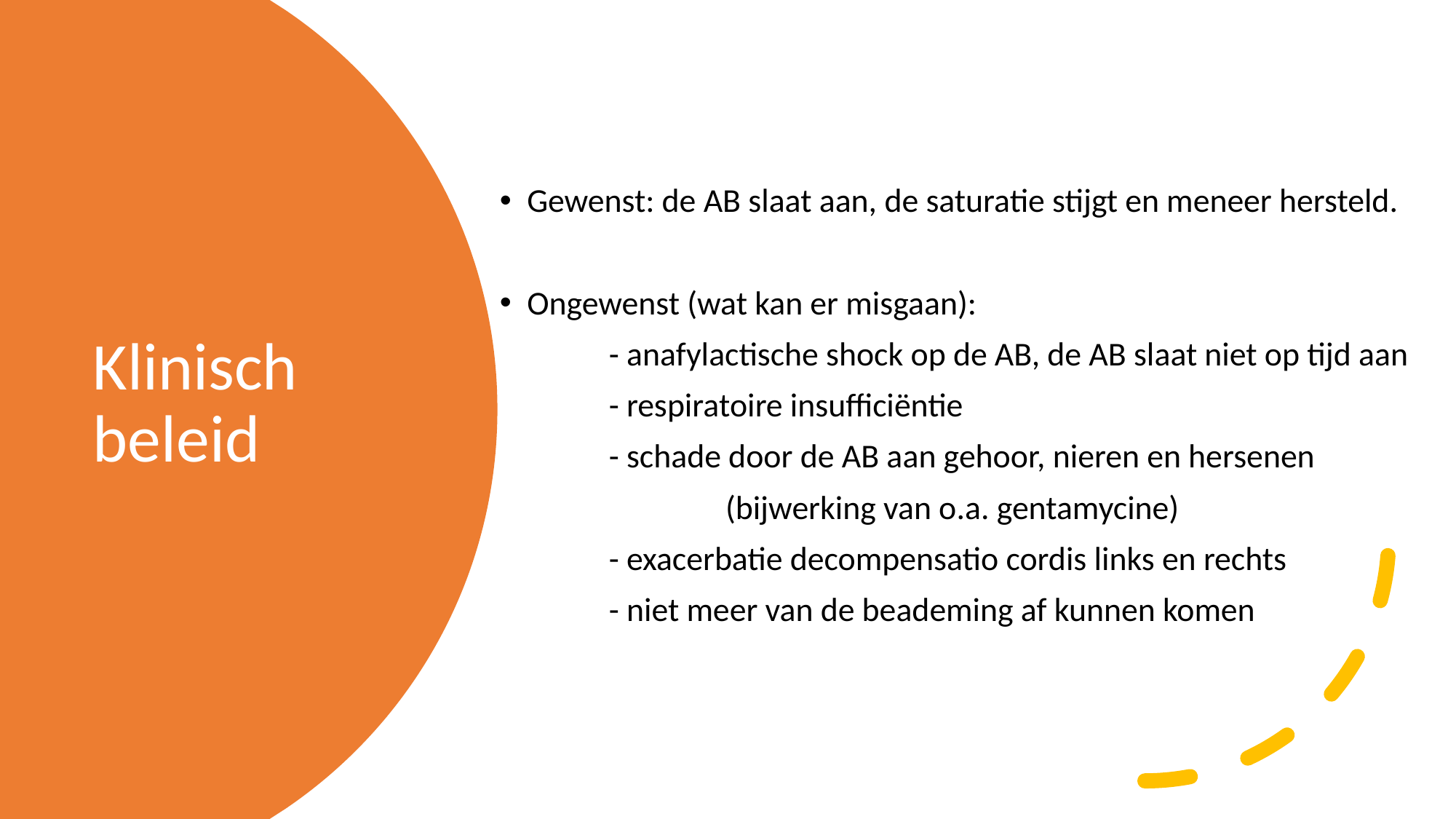

Gewenst: de AB slaat aan, de saturatie stijgt en meneer hersteld.

Ongewenst (wat kan er misgaan):
	- anafylactische shock op de AB, de AB slaat niet op tijd aan
	- respiratoire insufficiëntie
	- schade door de AB aan gehoor, nieren en hersenen
		 (bijwerking van o.a. gentamycine)
	- exacerbatie decompensatio cordis links en rechts
	- niet meer van de beademing af kunnen komen

# Klinisch beleid